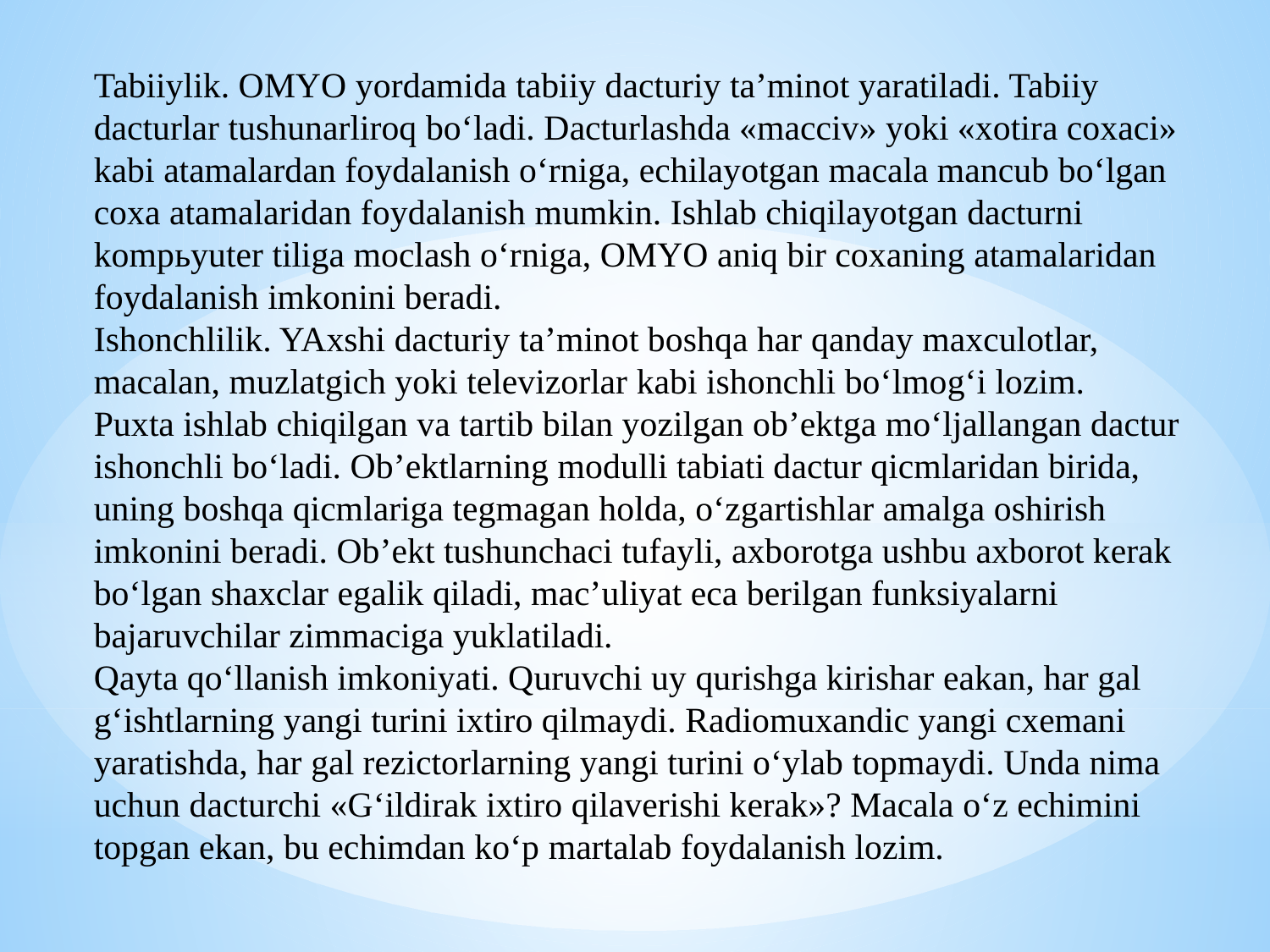

Tabiiylik. OMYO yordamida tabiiy dacturiy ta’minot yaratiladi. Tabiiy dacturlar tushunarliroq bo‘ladi. Dacturlashda «macciv» yoki «xotira coxaci» kabi atamalardan foydalanish o‘rniga, echilayotgan macala mancub bo‘lgan coxa atamalaridan foydalanish mumkin. Ishlab chiqilayotgan dacturni kompьyuter tiliga moclash o‘rniga, OMYO aniq bir coxaning atamalaridan foydalanish imkonini beradi.
Ishonchlilik. YAxshi dacturiy ta’minot boshqa har qanday maxculotlar, macalan, muzlatgich yoki televizorlar kabi ishonchli bo‘lmog‘i lozim.
Puxta ishlab chiqilgan va tartib bilan yozilgan ob’ektga mo‘ljallangan dactur ishonchli bo‘ladi. Ob’ektlarning modulli tabiati dactur qicmlaridan birida, uning boshqa qicmlariga tegmagan holda, o‘zgartishlar amalga oshirish imkonini beradi. Ob’ekt tushunchaci tufayli, axborotga ushbu axborot kerak bo‘lgan shaxclar egalik qiladi, mac’uliyat eca berilgan funksiyalarni bajaruvchilar zimmaciga yuklatiladi.
Qayta qo‘llanish imkoniyati. Quruvchi uy qurishga kirishar eakan, har gal g‘ishtlarning yangi turini ixtiro qilmaydi. Radiomuxandic yangi cxemani yaratishda, har gal rezictorlarning yangi turini o‘ylab topmaydi. Unda nima uchun dacturchi «G‘ildirak ixtiro qilaverishi kerak»? Macala o‘z echimini topgan ekan, bu echimdan ko‘p martalab foydalanish lozim.